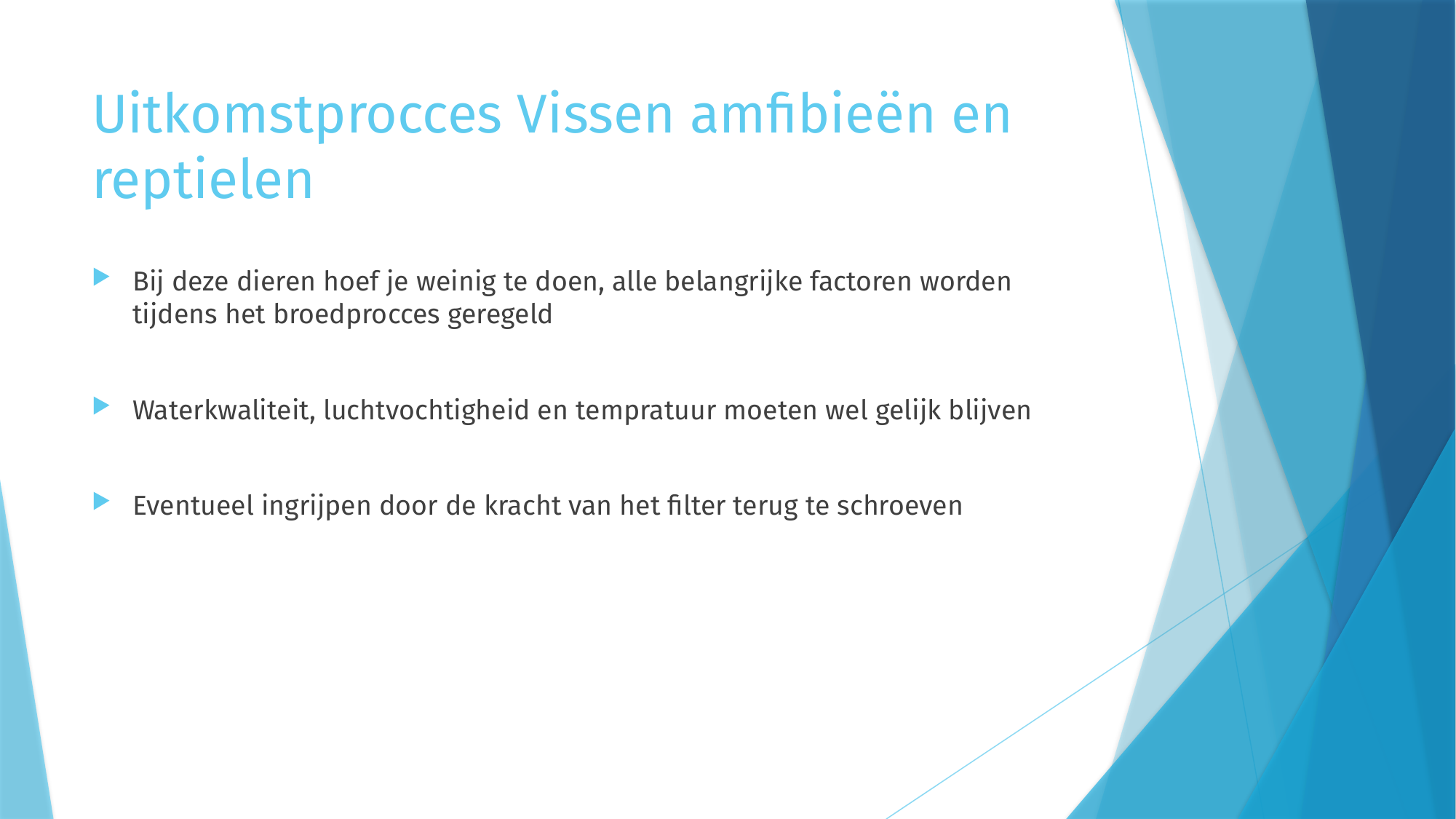

# Uitkomstprocces Vissen amfibieën en reptielen
Bij deze dieren hoef je weinig te doen, alle belangrijke factoren worden tijdens het broedprocces geregeld

Waterkwaliteit, luchtvochtigheid en tempratuur moeten wel gelijk blijven

Eventueel ingrijpen door de kracht van het filter terug te schroeven